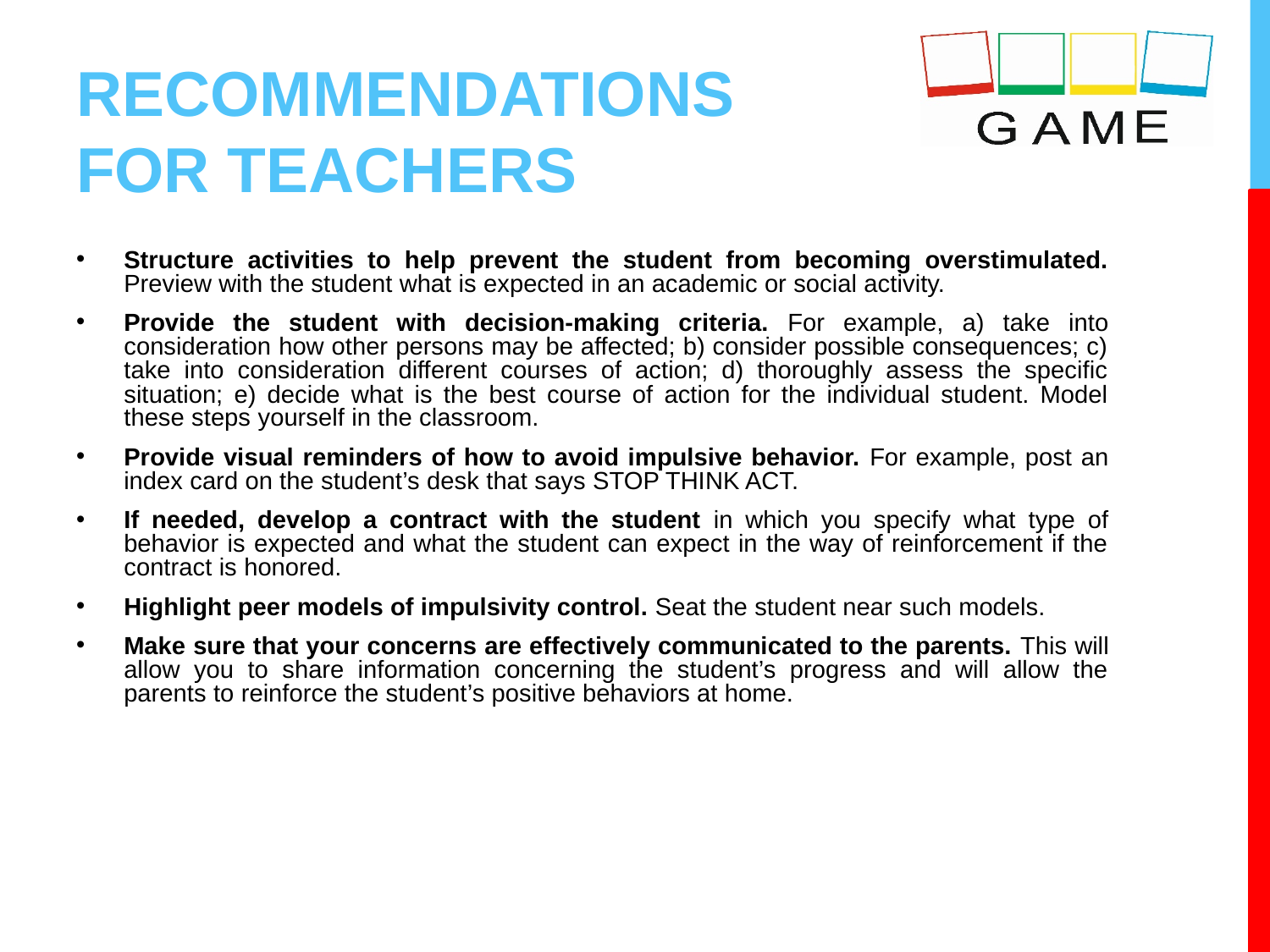

# RECOMMENDATIONS FOR TEACHERS
Structure activities to help prevent the student from becoming overstimulated. Preview with the student what is expected in an academic or social activity.
Provide the student with decision-making criteria. For example, a) take into consideration how other persons may be affected; b) consider possible consequences; c) take into consideration different courses of action; d) thoroughly assess the specific situation; e) decide what is the best course of action for the individual student. Model these steps yourself in the classroom.
Provide visual reminders of how to avoid impulsive behavior. For example, post an index card on the student’s desk that says STOP THINK ACT.
If needed, develop a contract with the student in which you specify what type of behavior is expected and what the student can expect in the way of reinforcement if the contract is honored.
Highlight peer models of impulsivity control. Seat the student near such models.
Make sure that your concerns are effectively communicated to the parents. This will allow you to share information concerning the student’s progress and will allow the parents to reinforce the student’s positive behaviors at home.